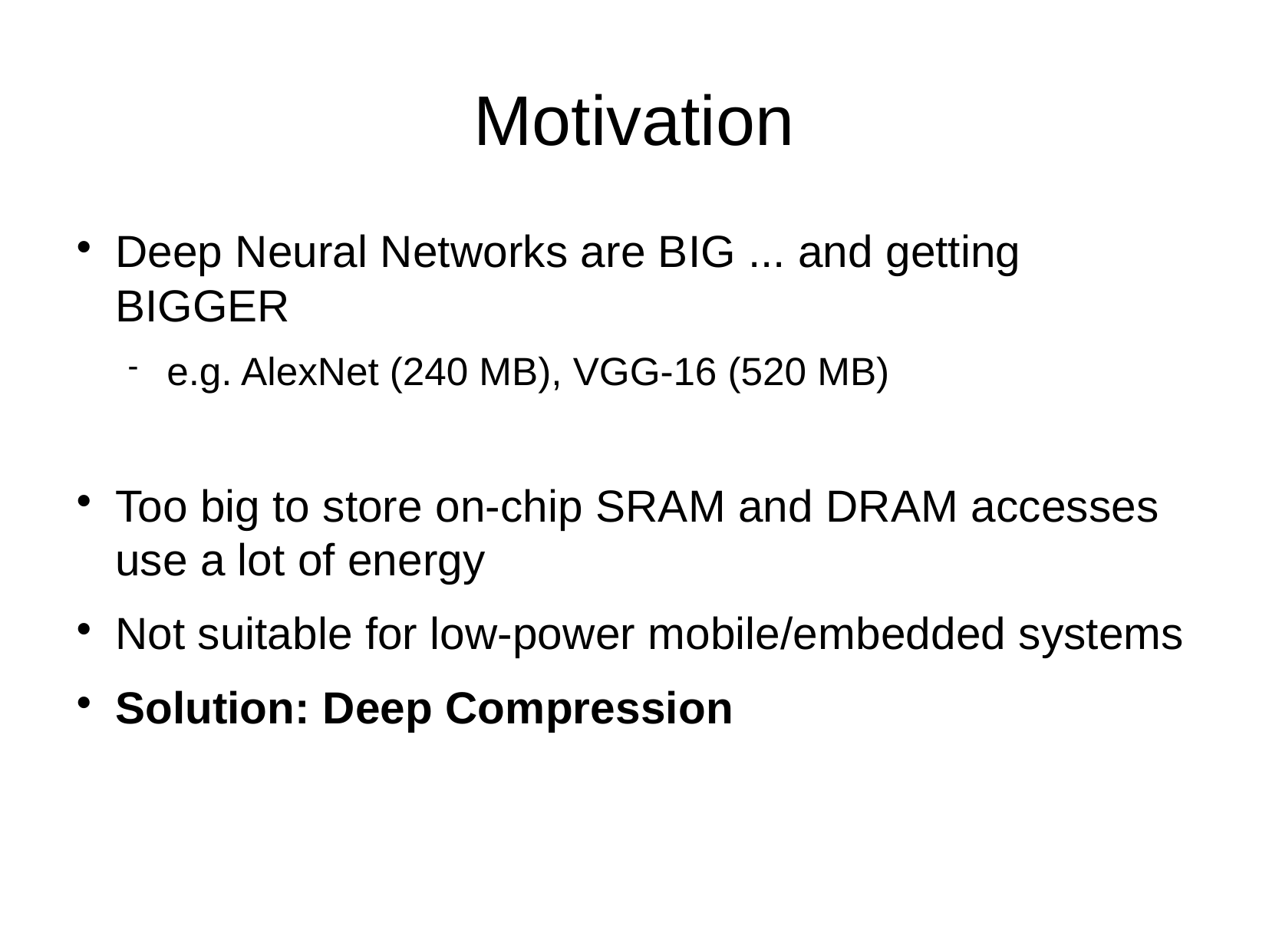

Motivation
Deep Neural Networks are BIG ... and getting BIGGER
e.g. AlexNet (240 MB), VGG-16 (520 MB)

Too big to store on-chip SRAM and DRAM accesses use a lot of energy
Not suitable for low-power mobile/embedded systems
Solution: Deep Compression